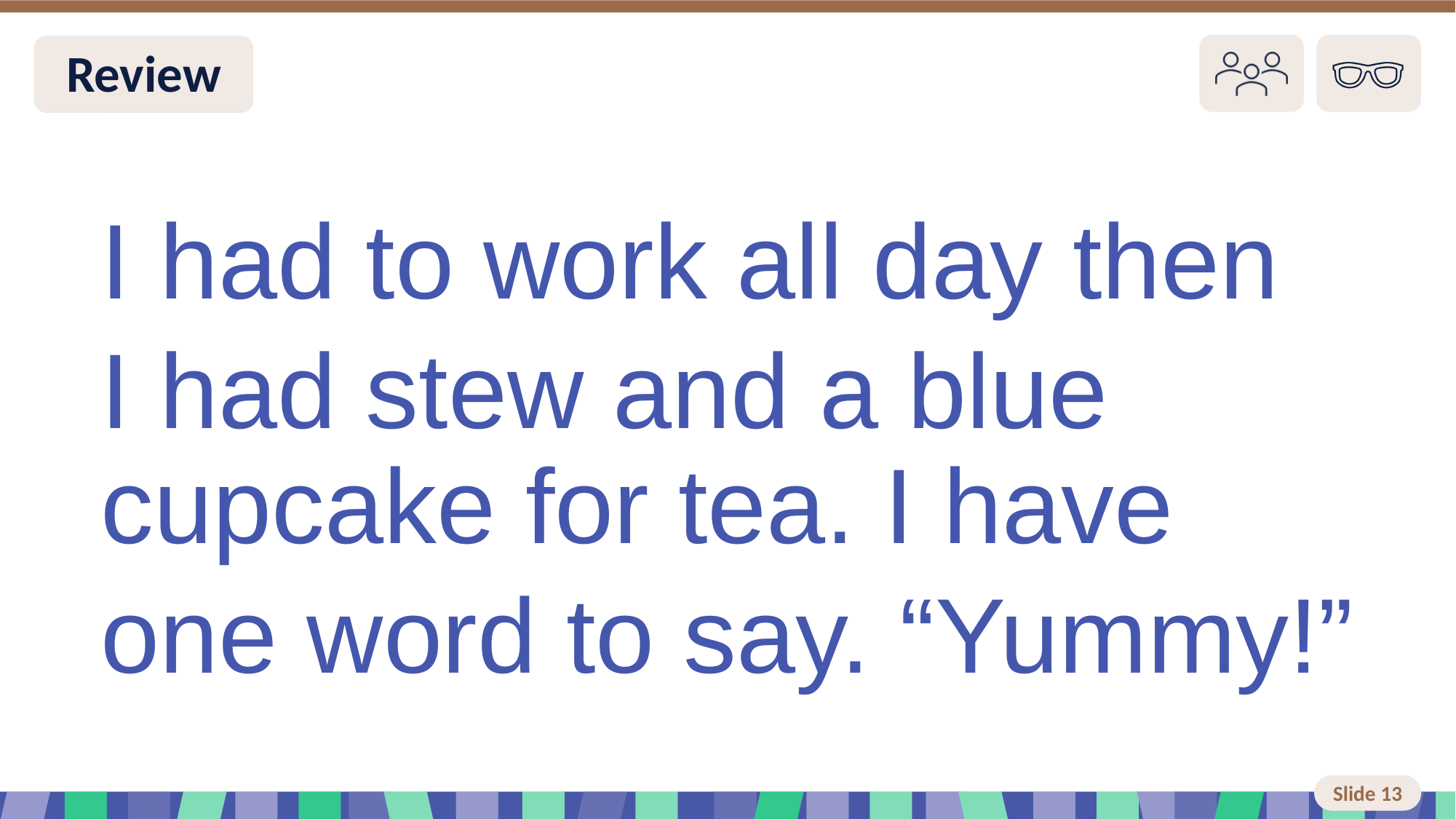

Slide 13 Review
I had to work all day then
I had stew and a blue cupcake for tea. I have
one word to say. “Yummy!”